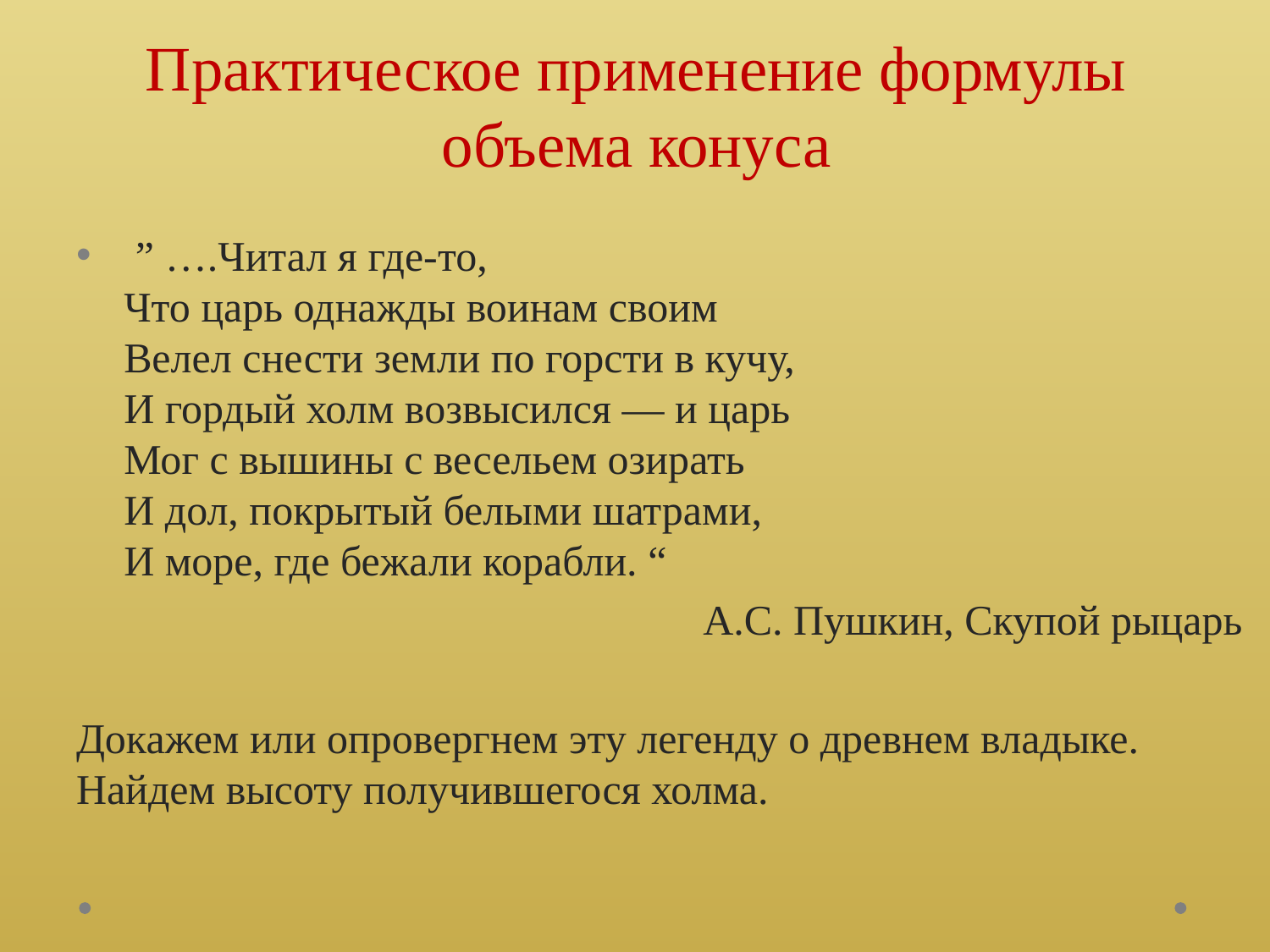

# Практическое применение формулы объема конуса
 ” ….Читал я где-то,
Что царь однажды воинам своим
Велел снести земли по горсти в кучу,
И гордый холм возвысился — и царь
Мог с вышины с весельем озирать
И дол, покрытый белыми шатрами,
И море, где бежали корабли. “
А.С. Пушкин, Скупой рыцарь

Докажем или опровергнем эту легенду о древнем владыке. Найдем высоту получившегося холма.